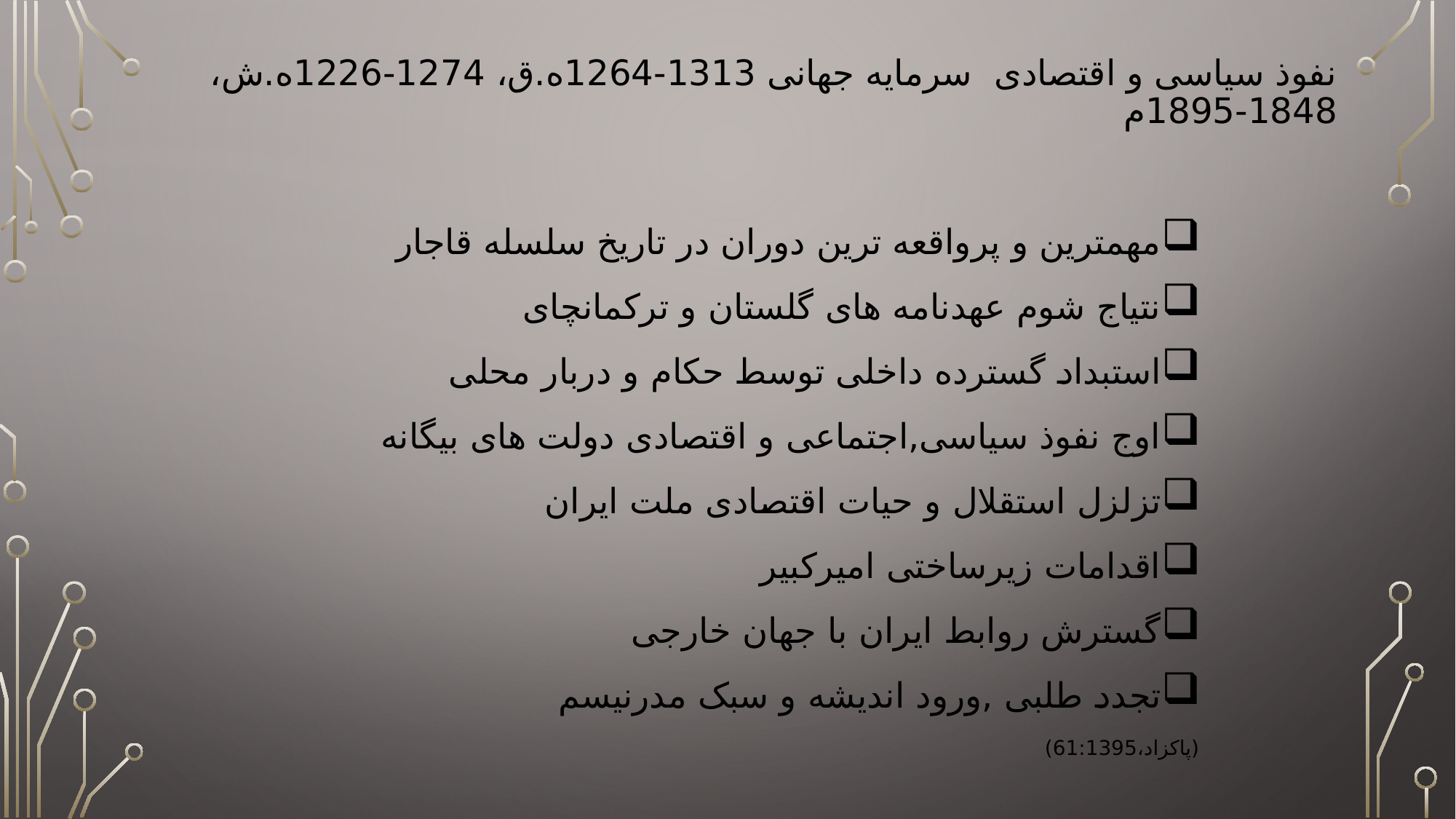

# نفوذ سیاسی و اقتصادی  سرمایه جهانی 1313-1264ه.ق، 1274-1226ه.ش، 1848-1895م
مهمترین و پرواقعه ترین دوران در تاریخ سلسله قاجار
نتیاج شوم عهدنامه های گلستان و ترکمانچای
استبداد گسترده داخلی توسط حکام و دربار محلی
اوج نفوذ سیاسی,اجتماعی و اقتصادی دولت های بیگانه
تزلزل استقلال و حیات اقتصادی ملت ایران
اقدامات زیرساختی امیرکبیر
گسترش روابط ایران با جهان خارجی
تجدد طلبی ,ورود اندیشه و سبک مدرنیسم
(پاکزاد،61:1395)